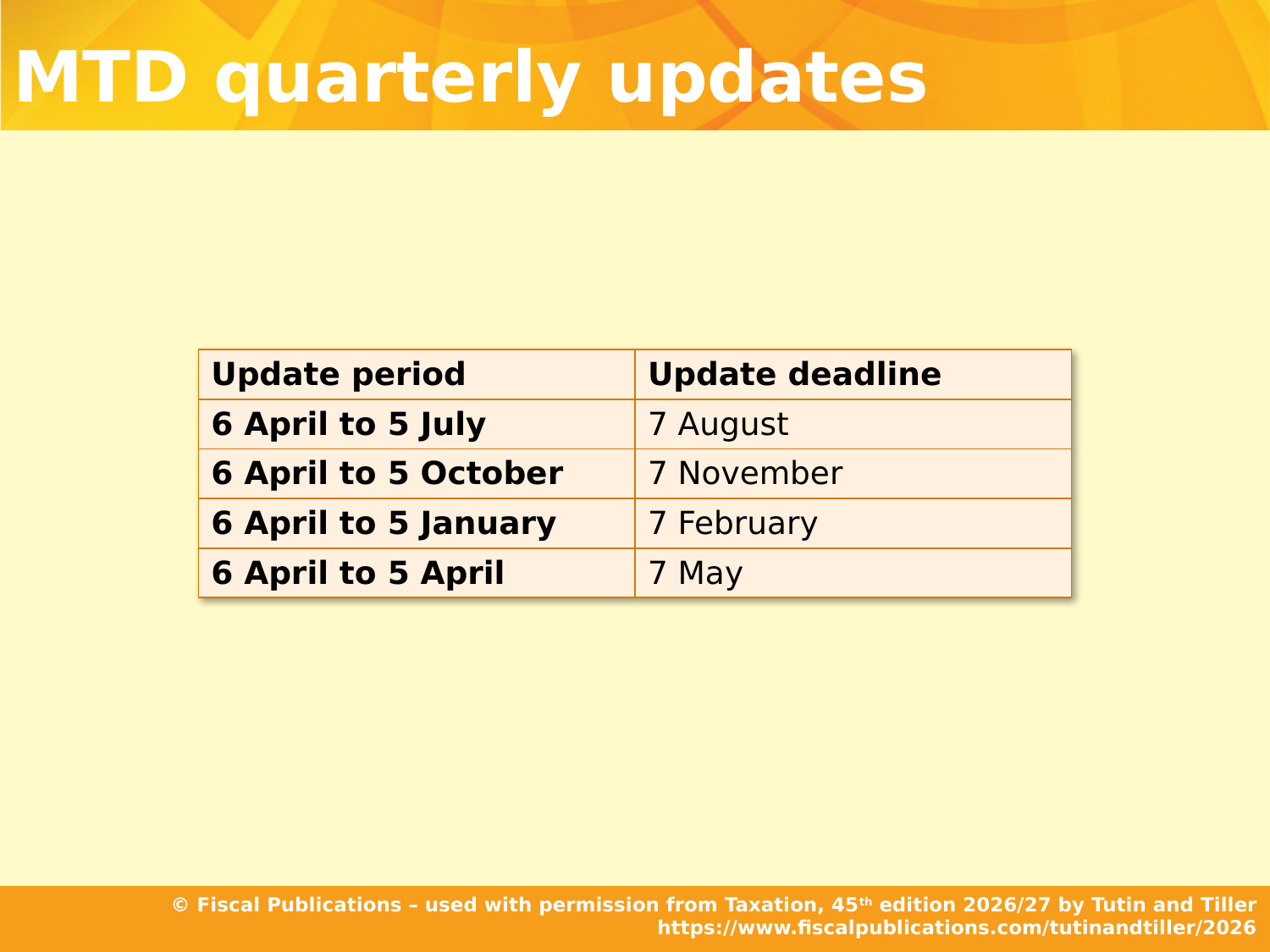

# MTD quarterly updates

| Update period | Update deadline |
| --- | --- |
| 6 April to 5 July | 7 August |
| 6 April to 5 October | 7 November |
| 6 April to 5 January | 7 February |
| 6 April to 5 April | 7 May |